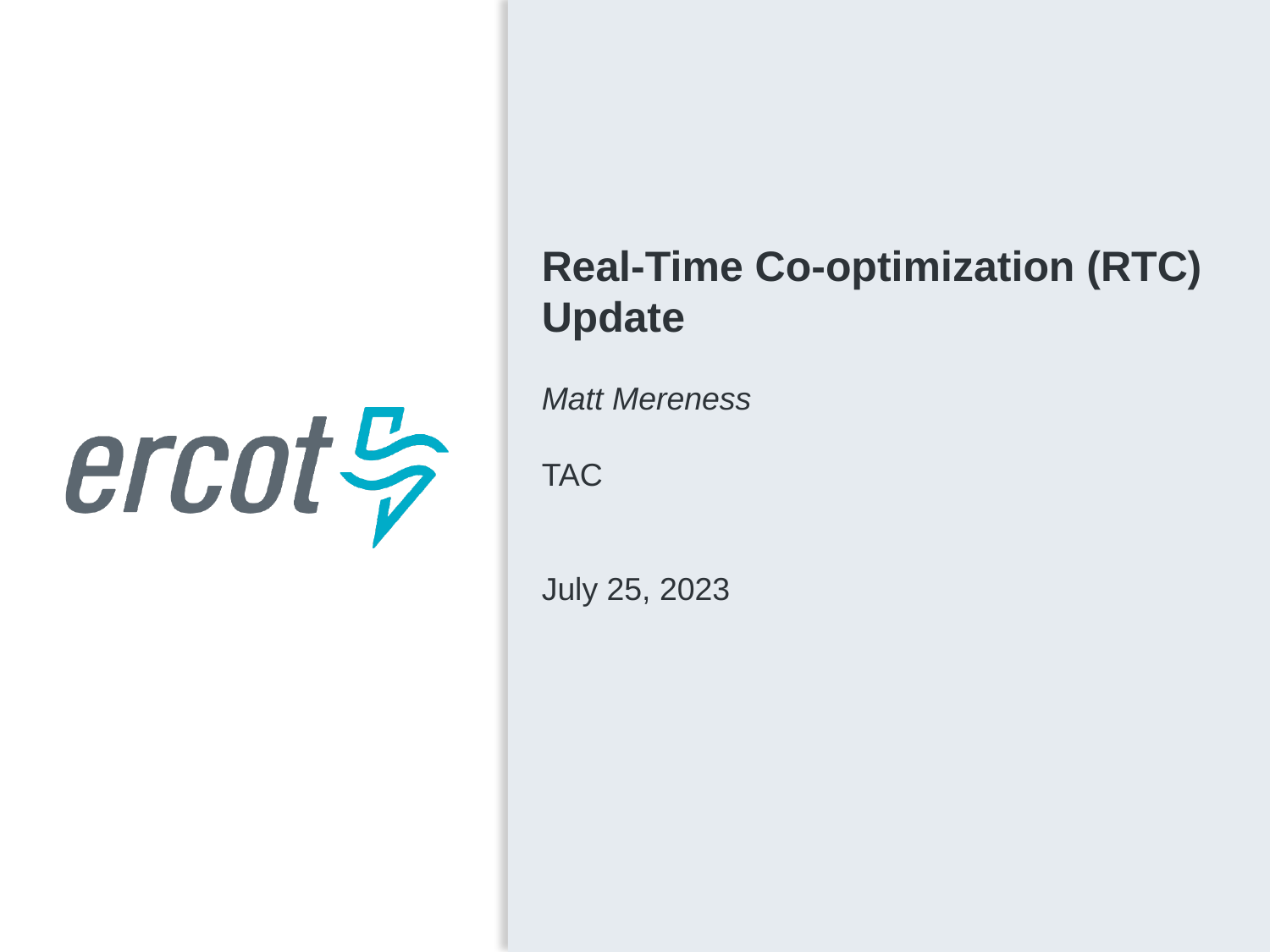

Real-Time Co-optimization (RTC) Update

Matt Mereness

TAC

July 25, 2023